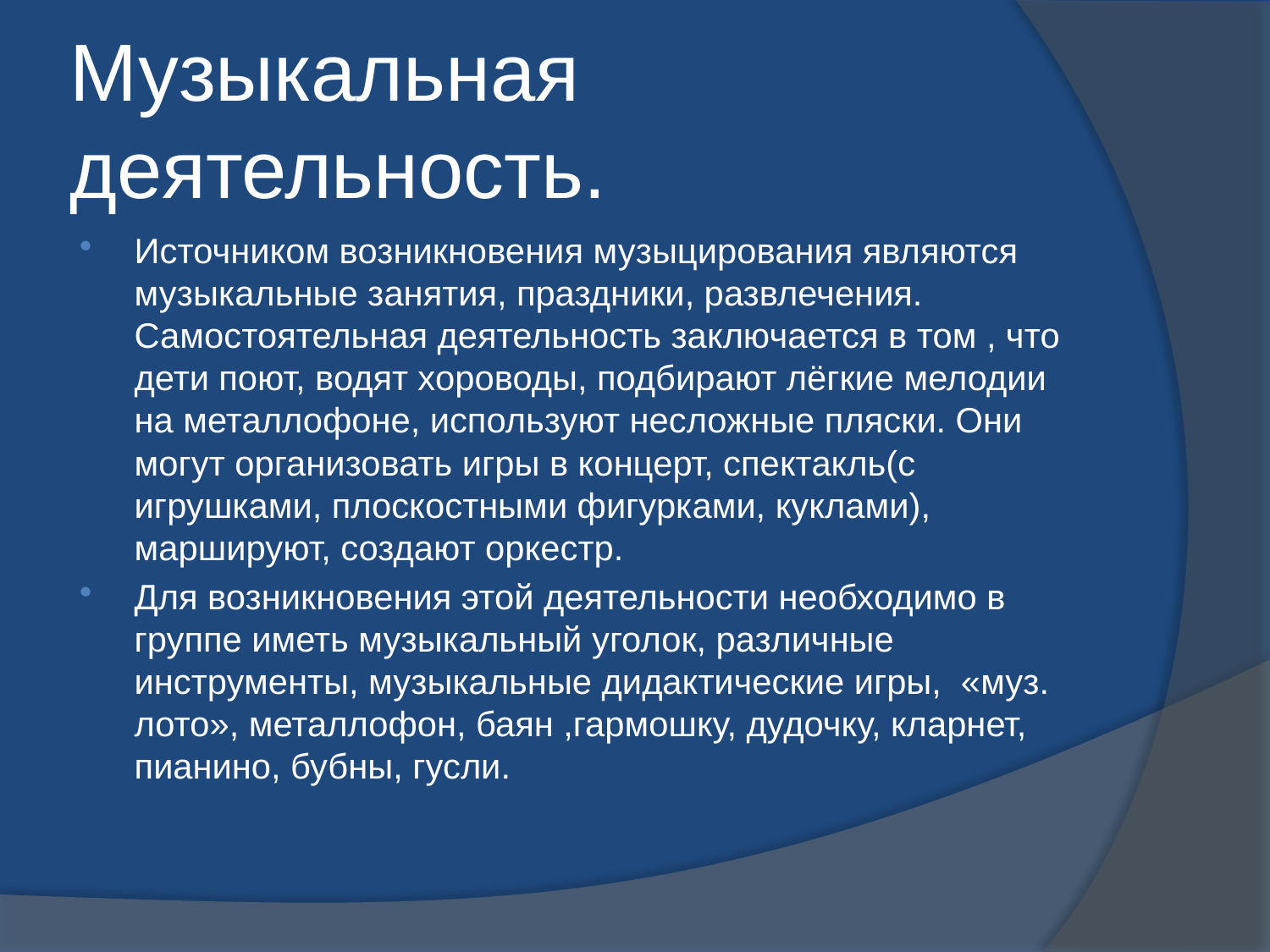

# Музыкальная деятельность.
Источником возникновения музыцирования являются музыкальные занятия, праздники, развлечения. Самостоятельная деятельность заключается в том , что дети поют, водят хороводы, подбирают лёгкие мелодии на металлофоне, используют несложные пляски. Они могут организовать игры в концерт, спектакль(с игрушками, плоскостными фигурками, куклами), маршируют, создают оркестр.
Для возникновения этой деятельности необходимо в группе иметь музыкальный уголок, различные инструменты, музыкальные дидактические игры,  «муз. лото», металлофон, баян ,гармошку, дудочку, кларнет,  пианино, бубны, гусли.